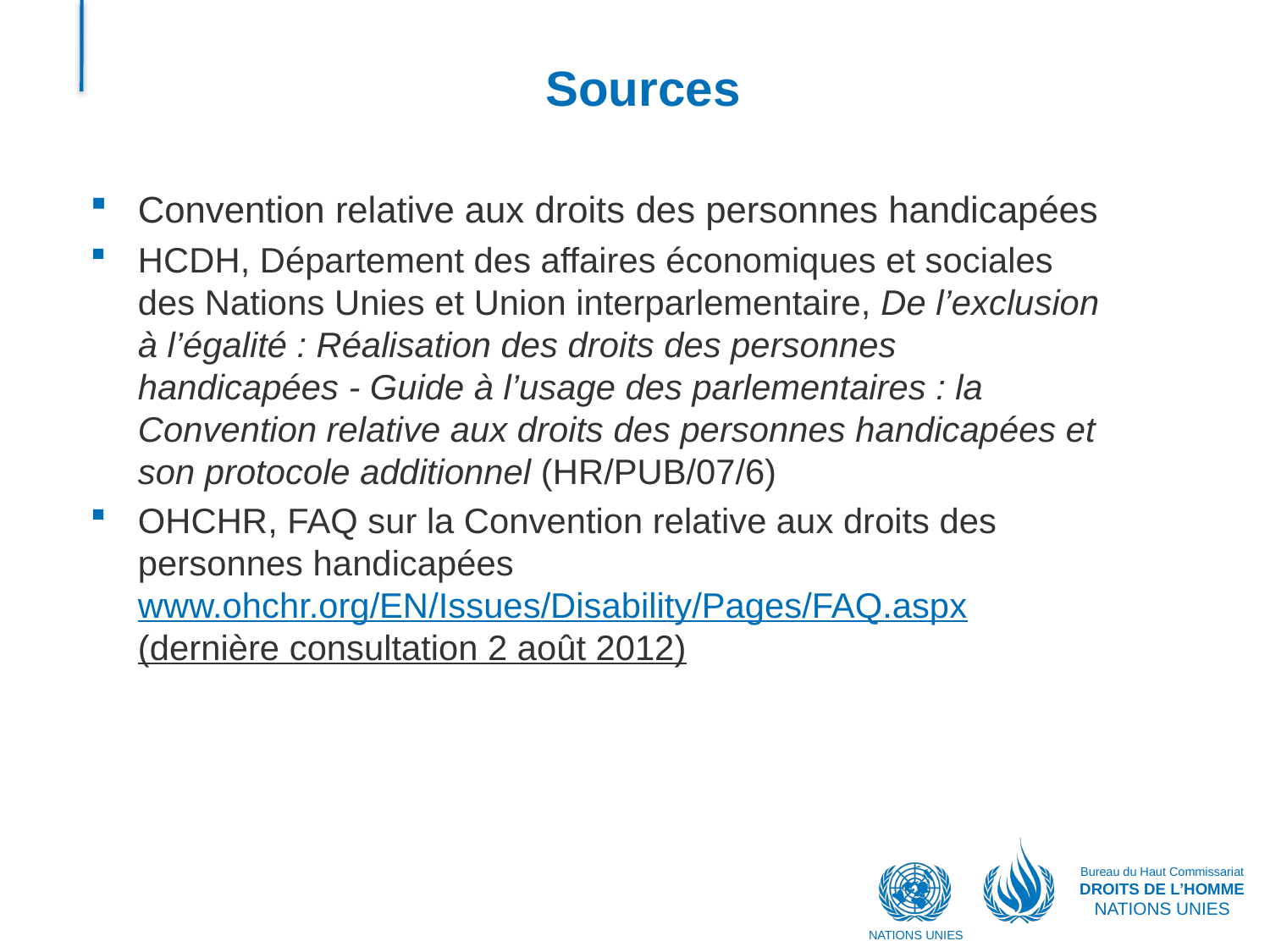

# Sources
Convention relative aux droits des personnes handicapées
HCDH, Département des affaires économiques et sociales des Nations Unies et Union interparlementaire, De l’exclusion à l’égalité : Réalisation des droits des personnes handicapées - Guide à l’usage des parlementaires : la Convention relative aux droits des personnes handicapées et son protocole additionnel (HR/PUB/07/6)
OHCHR, FAQ sur la Convention relative aux droits des personnes handicapées www.ohchr.org/EN/Issues/Disability/Pages/FAQ.aspx (dernière consultation 2 août 2012)

Bureau du Haut Commissariat
DROITS DE L’HOMME
NATIONS UNIES
NATIONS UNIES